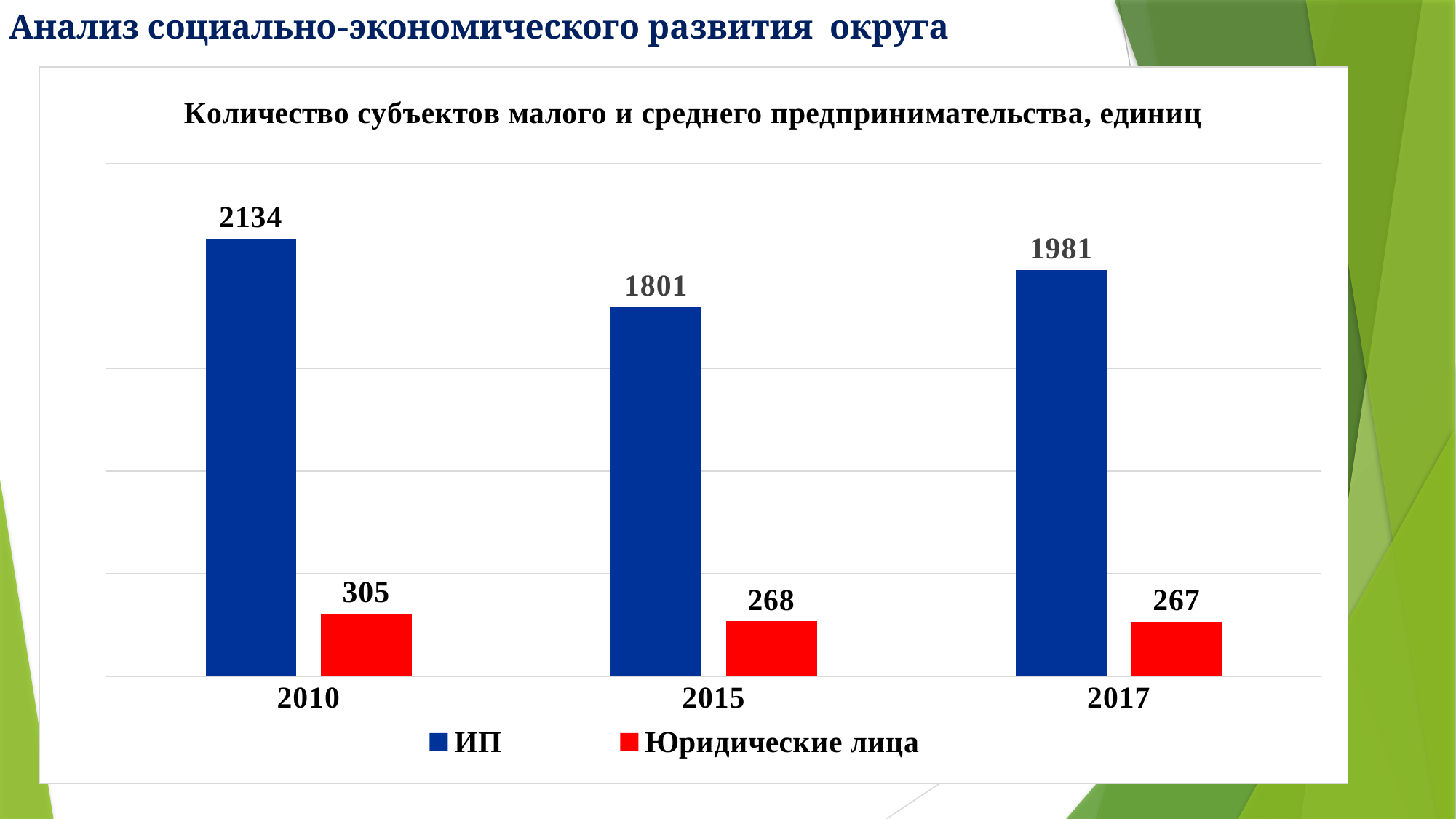

# Анализ социально-экономического развития  округа

### Chart: Количество субъектов малого и среднего предпринимательства, единиц

| Category | ИП | Юридические лица |
|---|---|---|
| 2010 | 2134.0 | 305.0 |
| 2015 | 1801.0 | 268.0 |
| 2017 | 1981.0 | 267.0 |